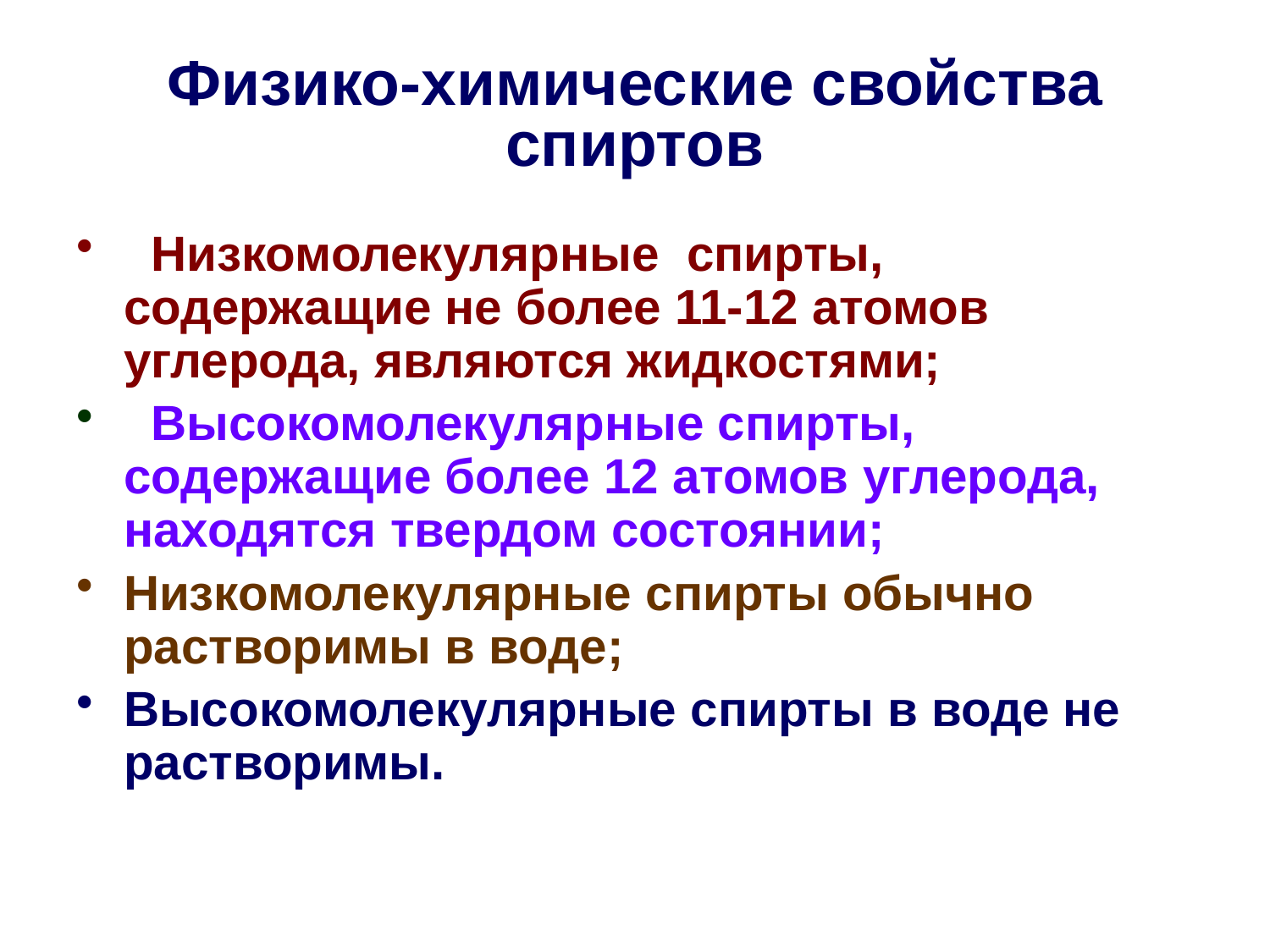

# Физико-химические свойства спиртов
  Низкомолекулярные  спирты, содержащие не более 11-12 атомов углерода, являются жидкостями;
  Высокомолекулярные спирты, содержащие более 12 атомов углерода, находятся твердом состоянии;
Низкомолекулярные спирты обычно растворимы в воде;
Высокомолекулярные спирты в воде не растворимы.